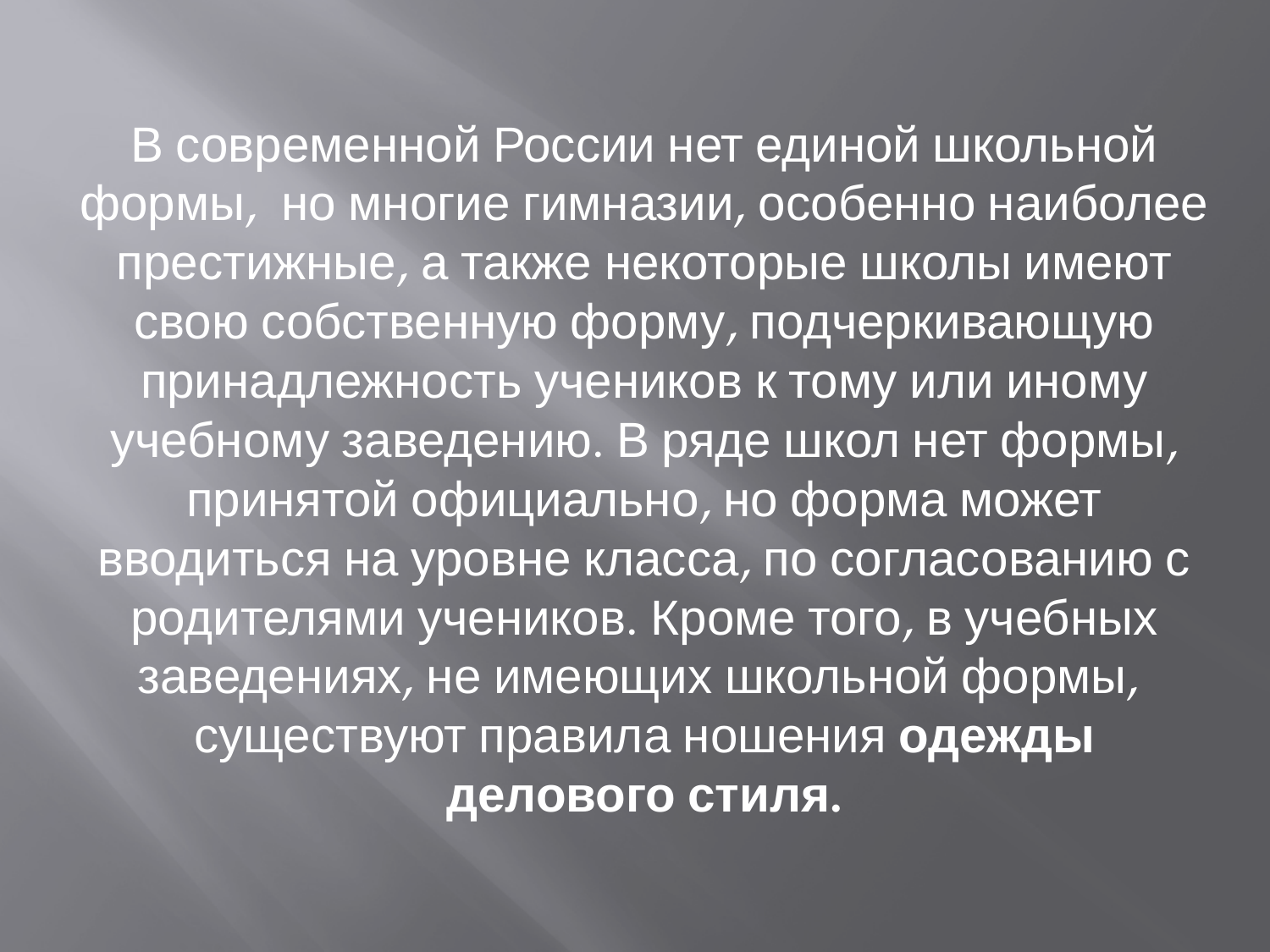

В современной России нет единой школьной формы,  но многие гимназии, особенно наиболее престижные, а также некоторые школы имеют свою собственную форму, подчеркивающую принадлежность учеников к тому или иному учебному заведению. В ряде школ нет формы, принятой официально, но форма может вводиться на уровне класса, по согласованию с родителями учеников. Кроме того, в учебных заведениях, не имеющих школьной формы,  существуют правила ношения одежды делового стиля.